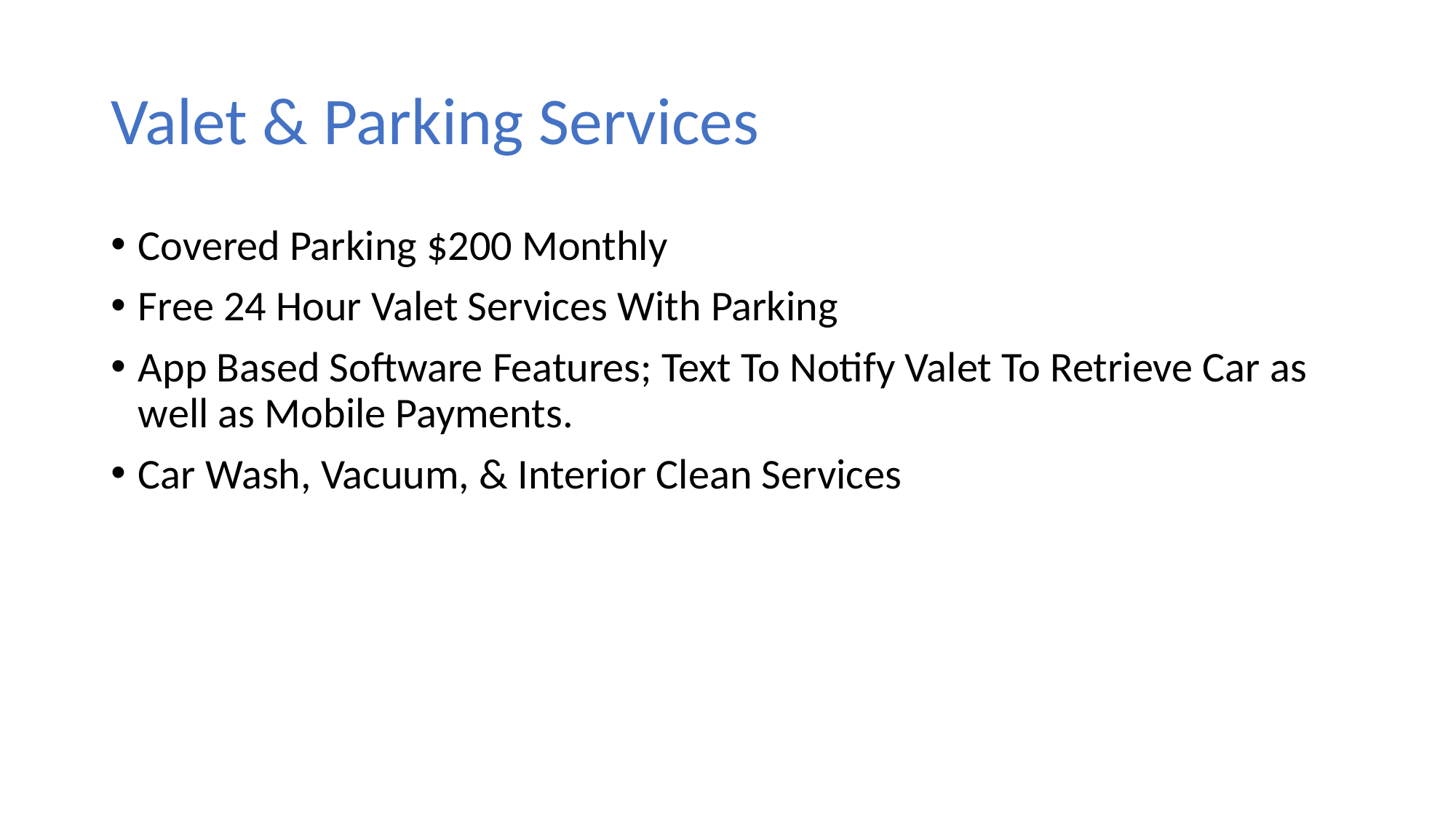

# Valet & Parking Services
Covered Parking $200 Monthly
Free 24 Hour Valet Services With Parking
App Based Software Features; Text To Notify Valet To Retrieve Car as well as Mobile Payments.
Car Wash, Vacuum, & Interior Clean Services